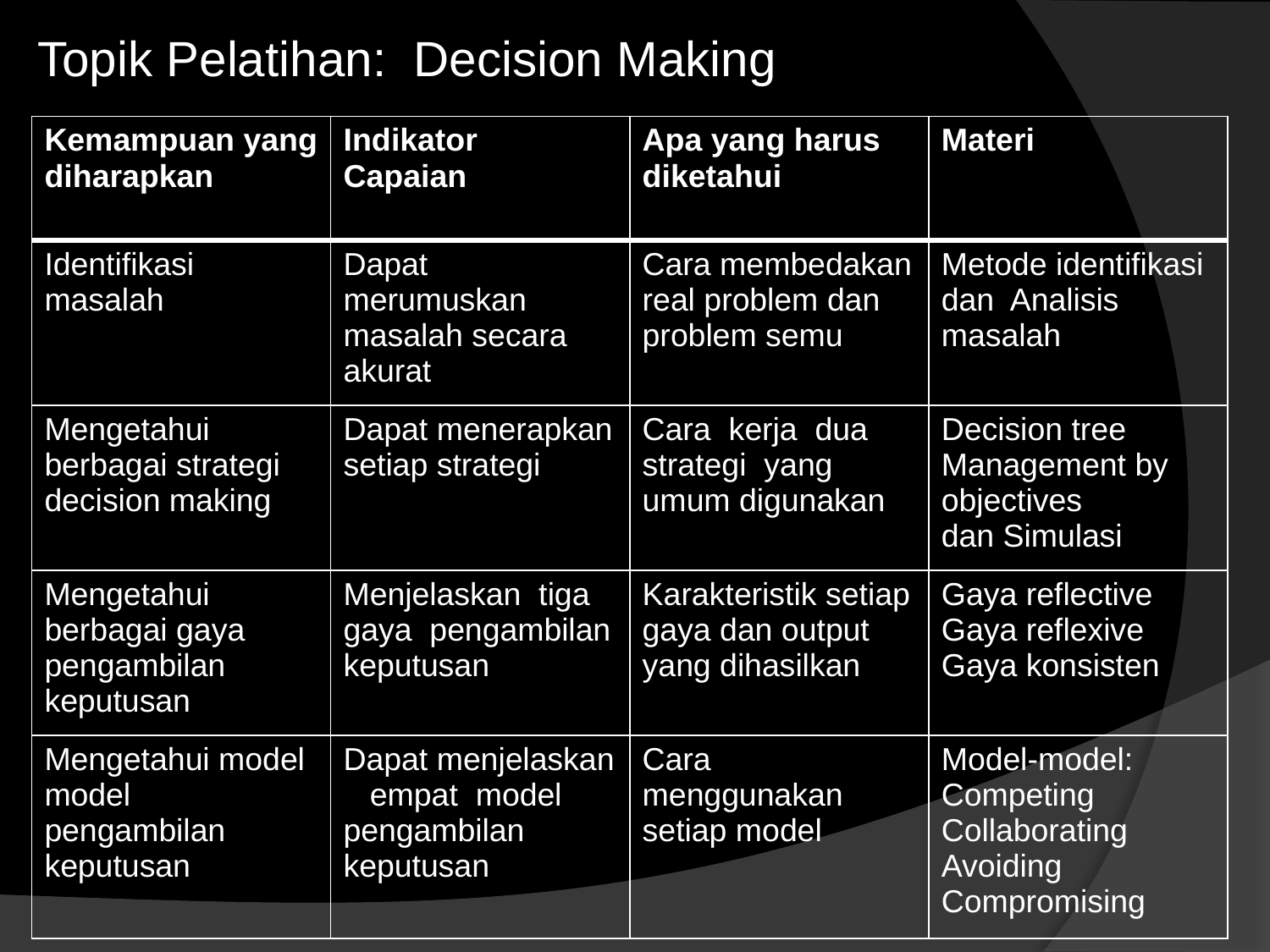

Topik Pelatihan:  Decision Making
| Kemampuan yang diharapkan | Indikator Capaian | Apa yang harus diketahui | Materi |
| --- | --- | --- | --- |
| Identifikasi masalah | Dapat merumuskan masalah secara akurat | Cara membedakan real problem dan problem semu | Metode identifikasi dan Analisis masalah |
| Mengetahui berbagai strategi decision making | Dapat menerapkan setiap strategi | Cara kerja dua strategi yang umum digunakan | Decision tree Management by objectives dan Simulasi |
| Mengetahui berbagai gaya pengambilan keputusan | Menjelaskan tiga gaya pengambilan keputusan | Karakteristik setiap gaya dan output yang dihasilkan | Gaya reflective Gaya reflexive Gaya konsisten |
| Mengetahui model model pengambilan keputusan | Dapat menjelaskan empat model pengambilan keputusan | Cara menggunakan setiap model | Model-model: Competing Collaborating Avoiding Compromising |